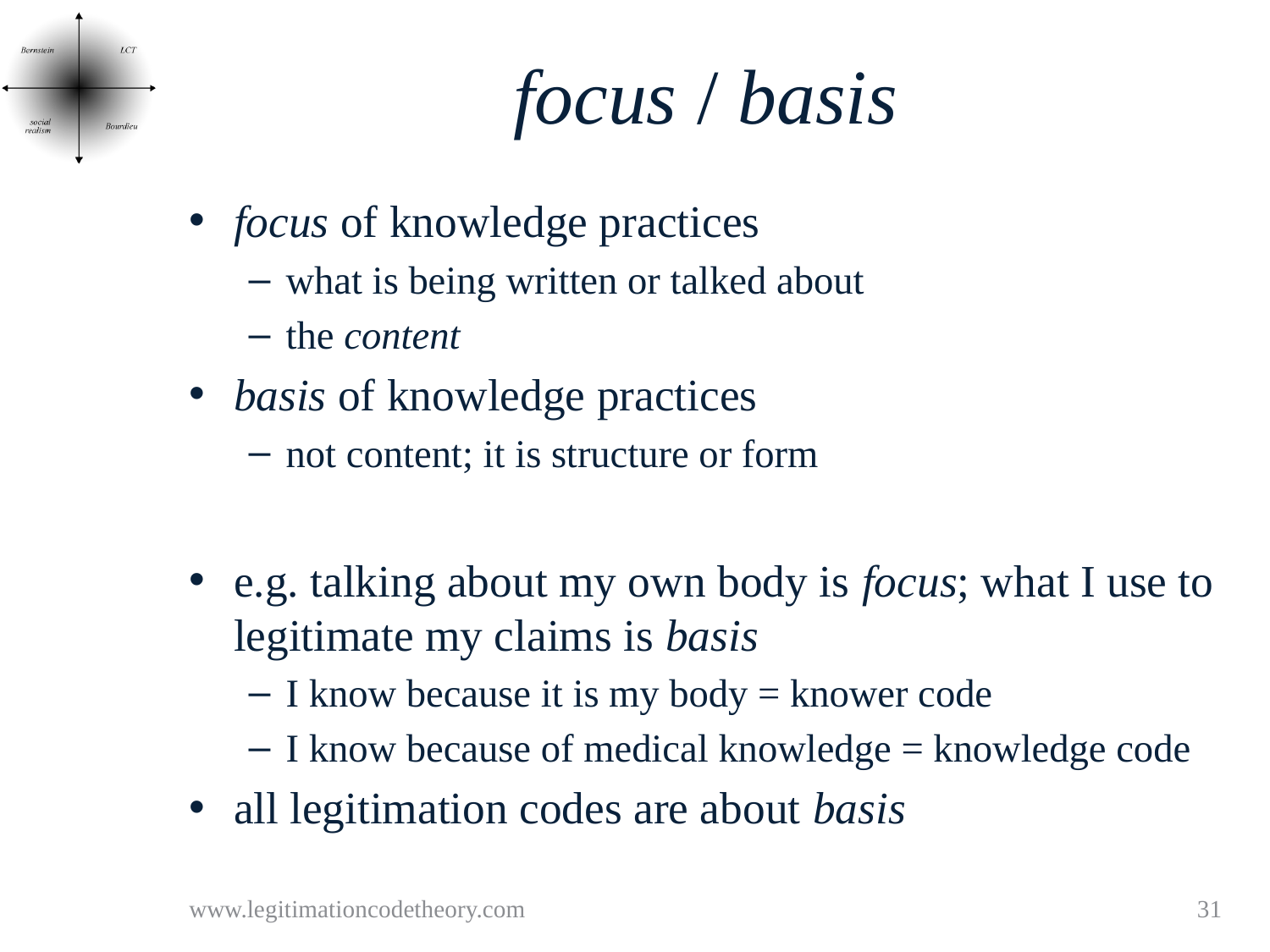

# focus / basis

focus of knowledge practices
what is being written or talked about
the content
basis of knowledge practices
not content; it is structure or form

e.g. talking about my own body is focus; what I use to legitimate my claims is basis
I know because it is my body = knower code
I know because of medical knowledge = knowledge code
all legitimation codes are about basis

www.legitimationcodetheory.com
31